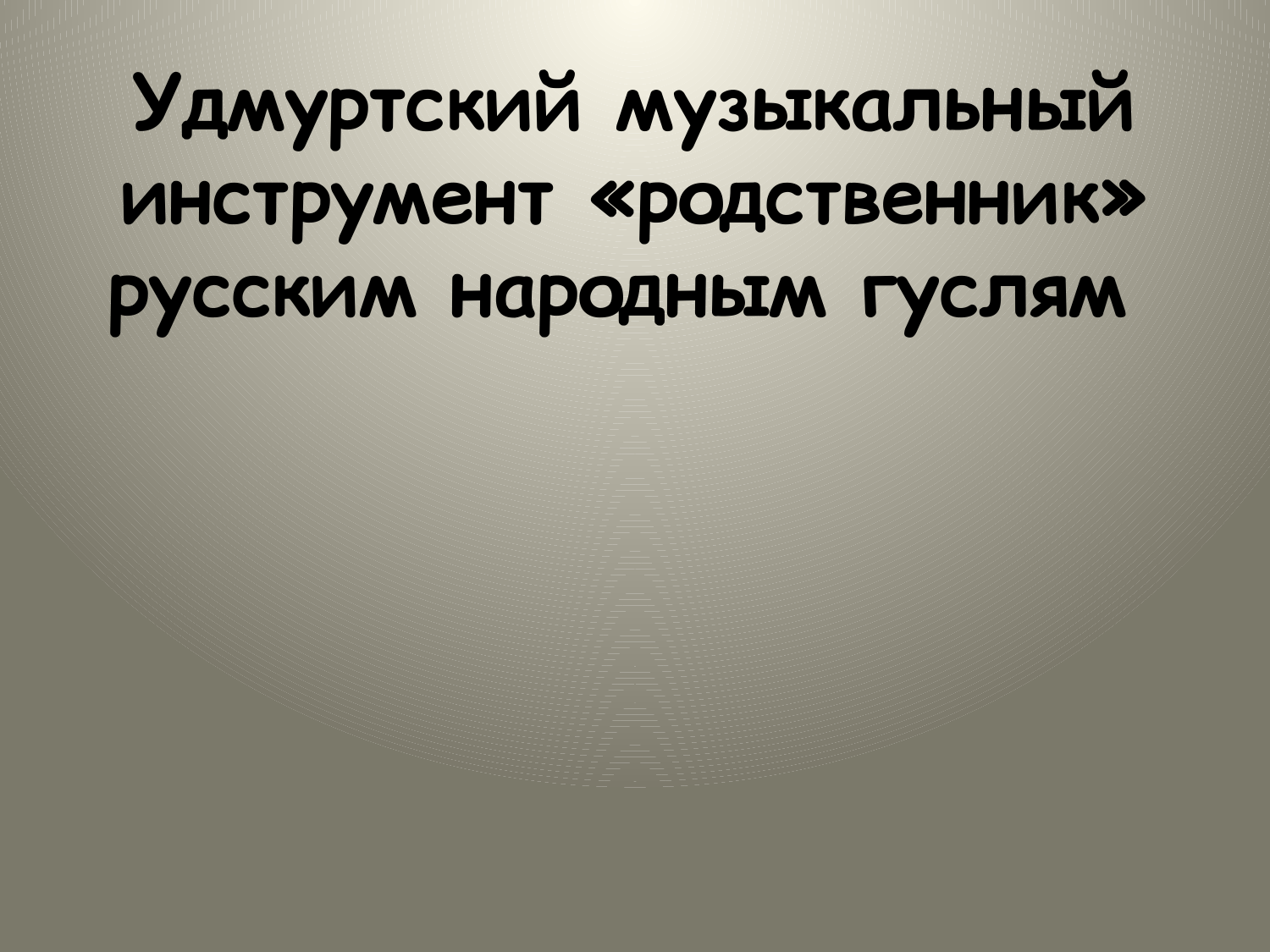

Удмуртский музыкальный инструмент «родственник» русским народным гуслям